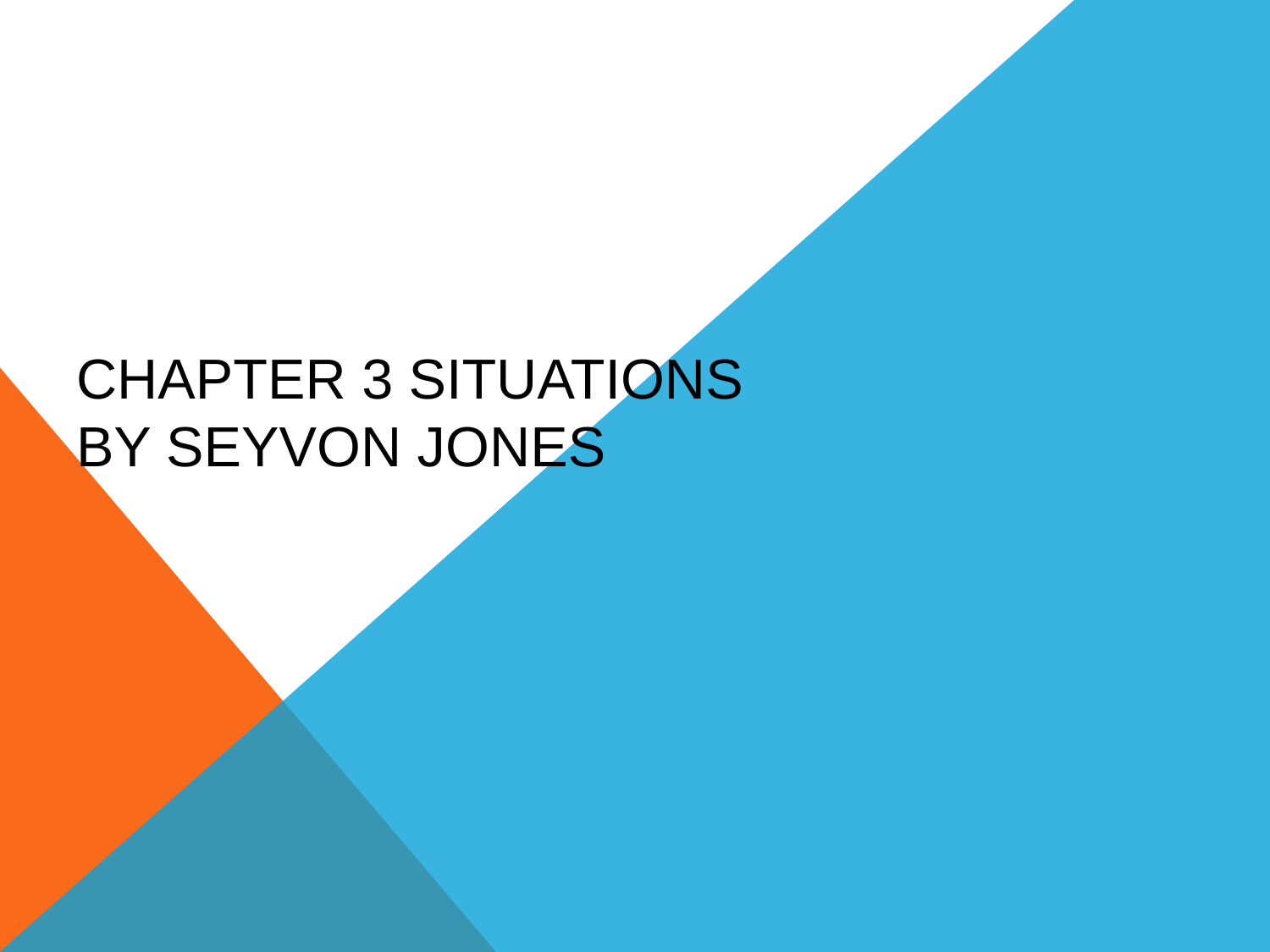

# Chapter 3 situations By Seyvon Jones